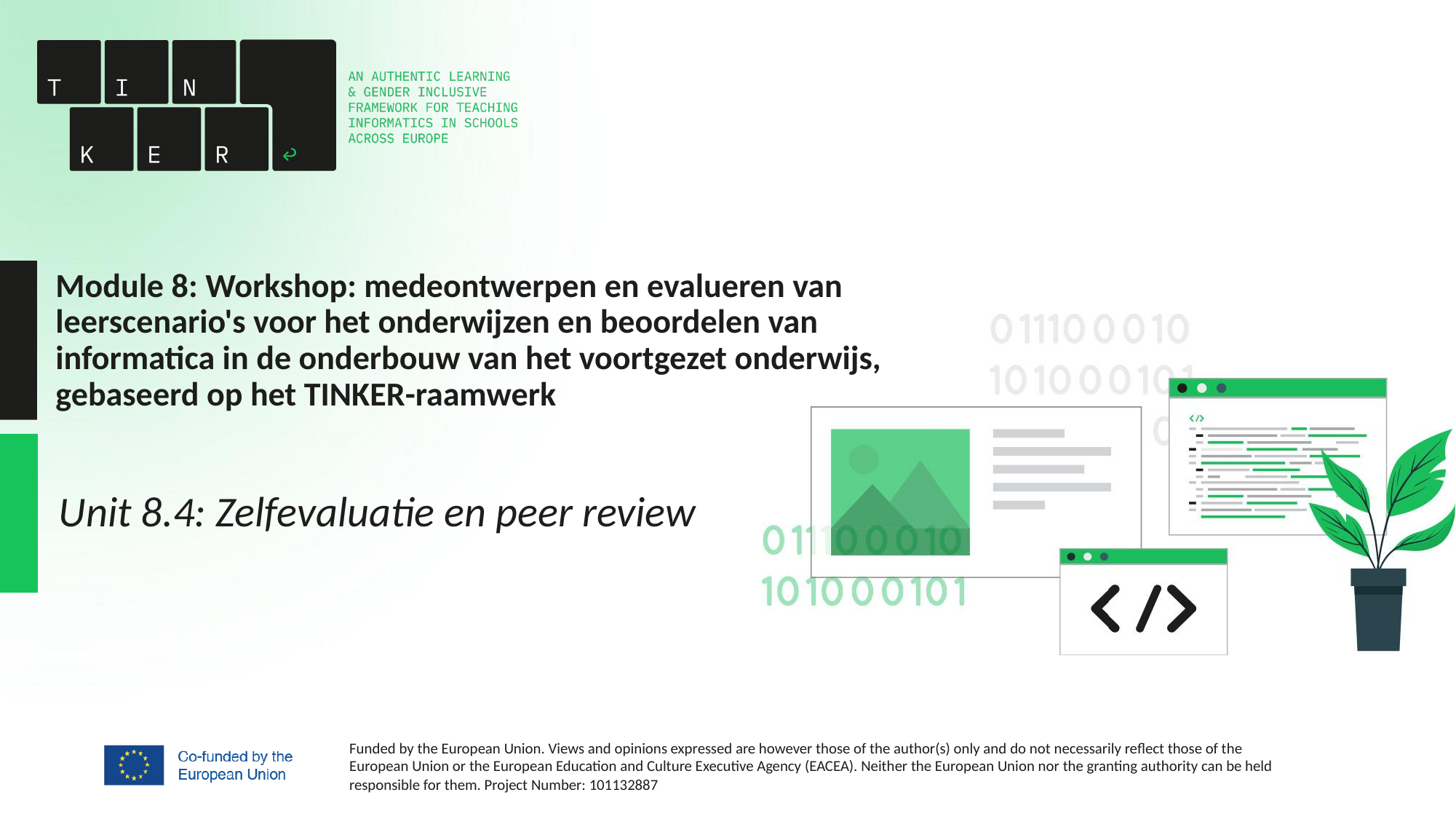

# Module 8: Workshop: medeontwerpen en evalueren van leerscenario's voor het onderwijzen en beoordelen van informatica in de onderbouw van het voortgezet onderwijs, gebaseerd op het TINKER-raamwerk
Unit 8.4: Zelfevaluatie en peer review